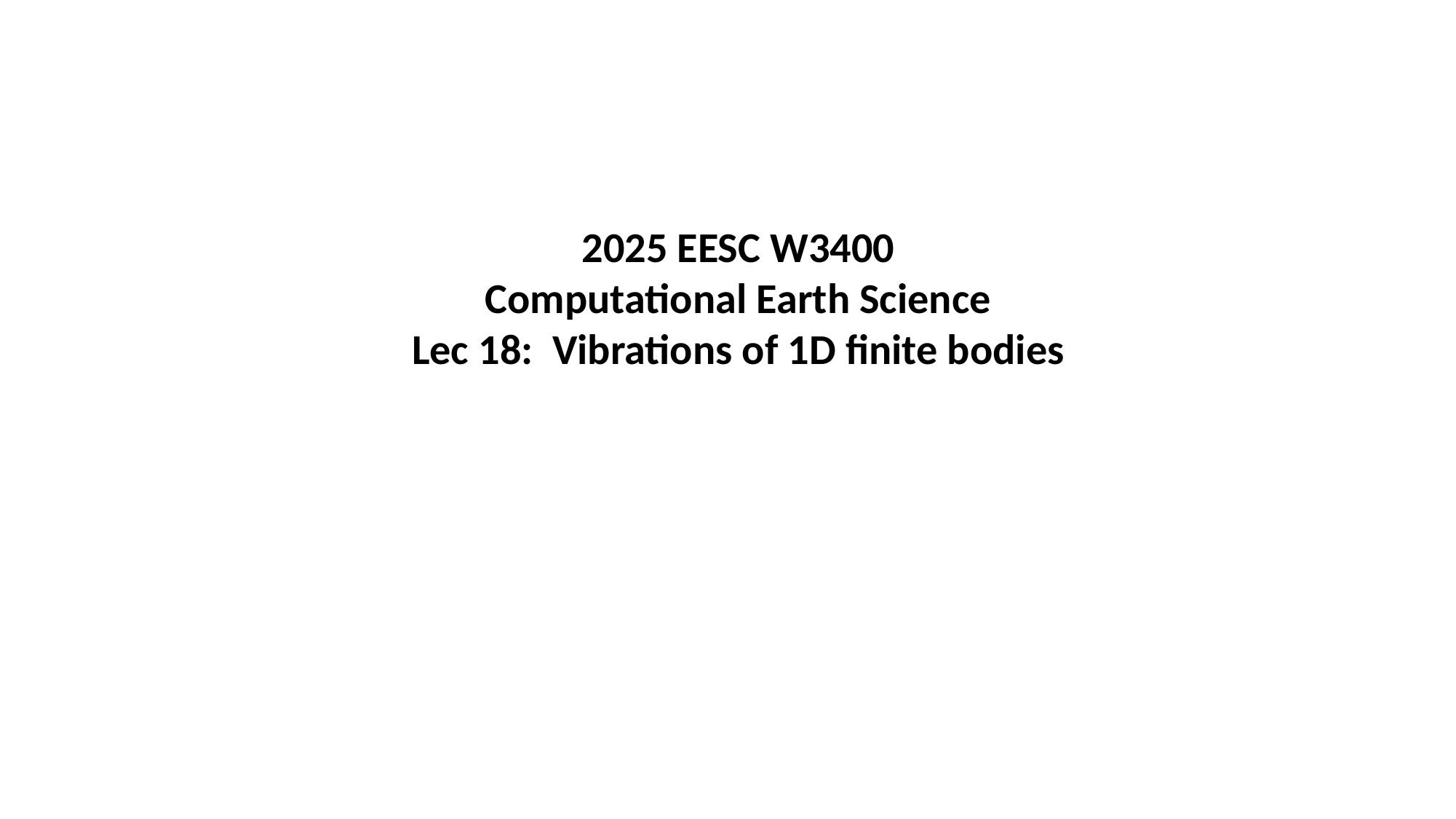

2025 EESC W3400
Computational Earth Science
Lec 18:  Vibrations of 1D finite bodies